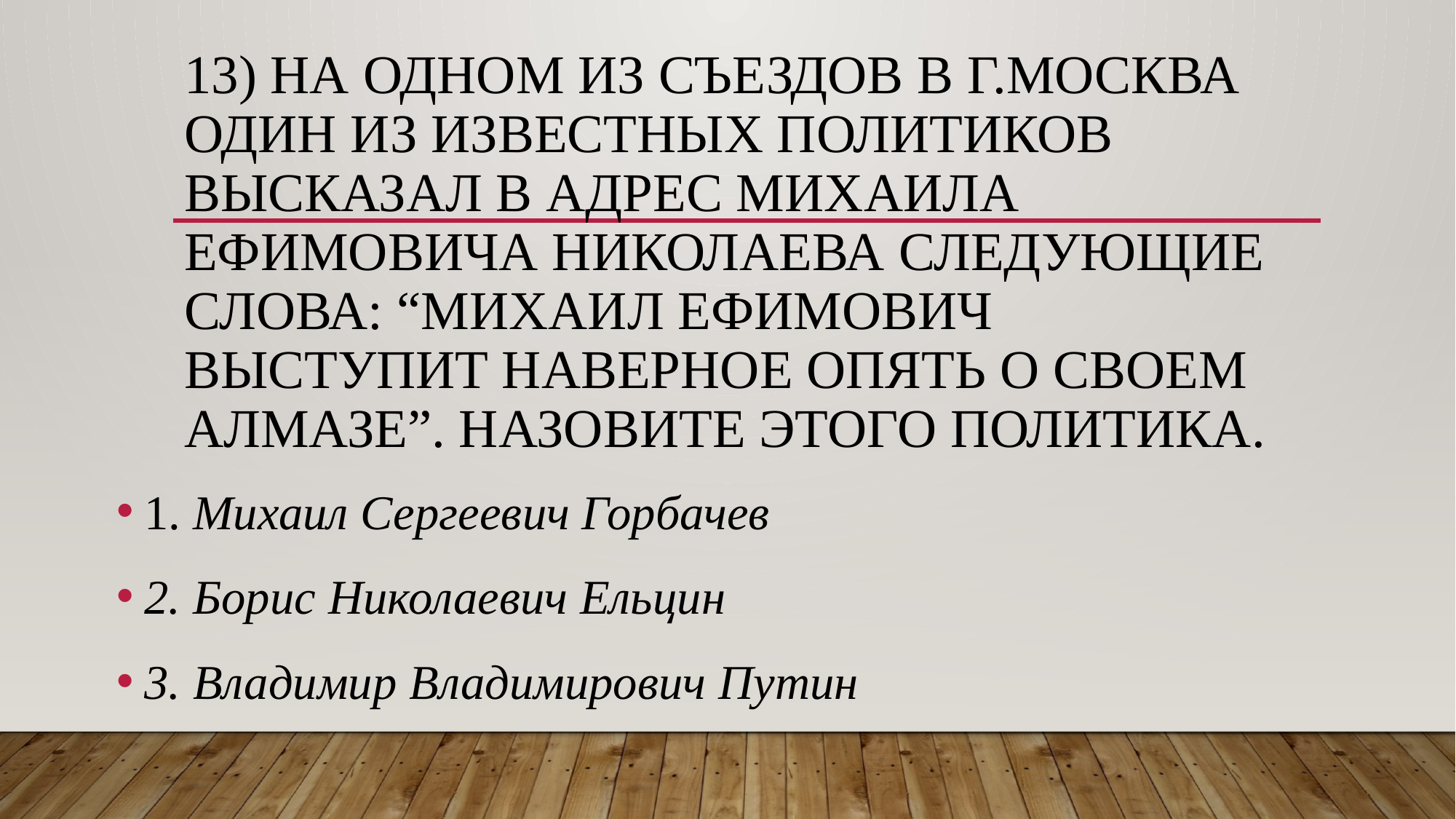

# 13) На одном из съездов в г.Москва один из известных политиков высказал в адрес Михаила Ефимовича Николаева следующие слова: “Михаил Ефимович выступит наверное опять о своем алмазе”. Назовите этого политика.
1. Михаил Сергеевич Горбачев
2. Борис Николаевич Ельцин
3. Владимир Владимирович Путин